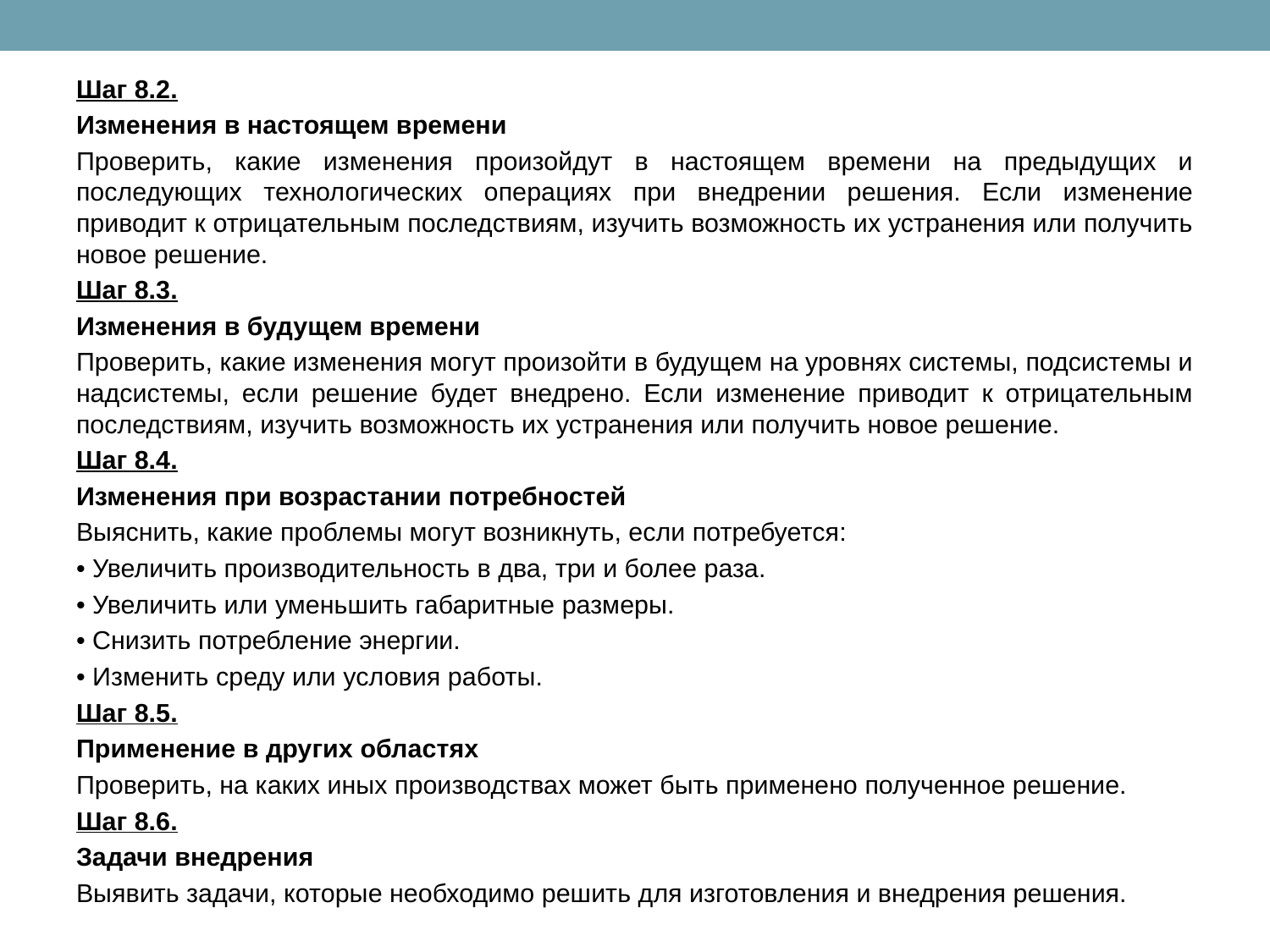

Шаг 8.2.
Изменения в настоящем времени
Проверить, какие изменения произойдут в настоящем времени на предыдущих и последующих технологических операциях при внедрении решения. Если изменение приводит к отрицательным последствиям, изучить возможность их устранения или получить новое решение.
Шаг 8.3.
Изменения в будущем времени
Проверить, какие изменения могут произойти в будущем на уровнях системы, подсистемы и надсистемы, если решение будет внедрено. Если изменение приводит к отрицательным последствиям, изучить возможность их устранения или получить новое решение.
Шаг 8.4.
Изменения при возрастании потребностей
Выяснить, какие проблемы могут возникнуть, если потребуется:
• Увеличить производительность в два, три и более раза.
• Увеличить или уменьшить габаритные размеры.
• Снизить потребление энергии.
• Изменить среду или условия работы.
Шаг 8.5.
Применение в других областях
Проверить, на каких иных производствах может быть применено полученное решение.
Шаг 8.6.
Задачи внедрения
Выявить задачи, которые необходимо решить для изготовления и внедрения решения.